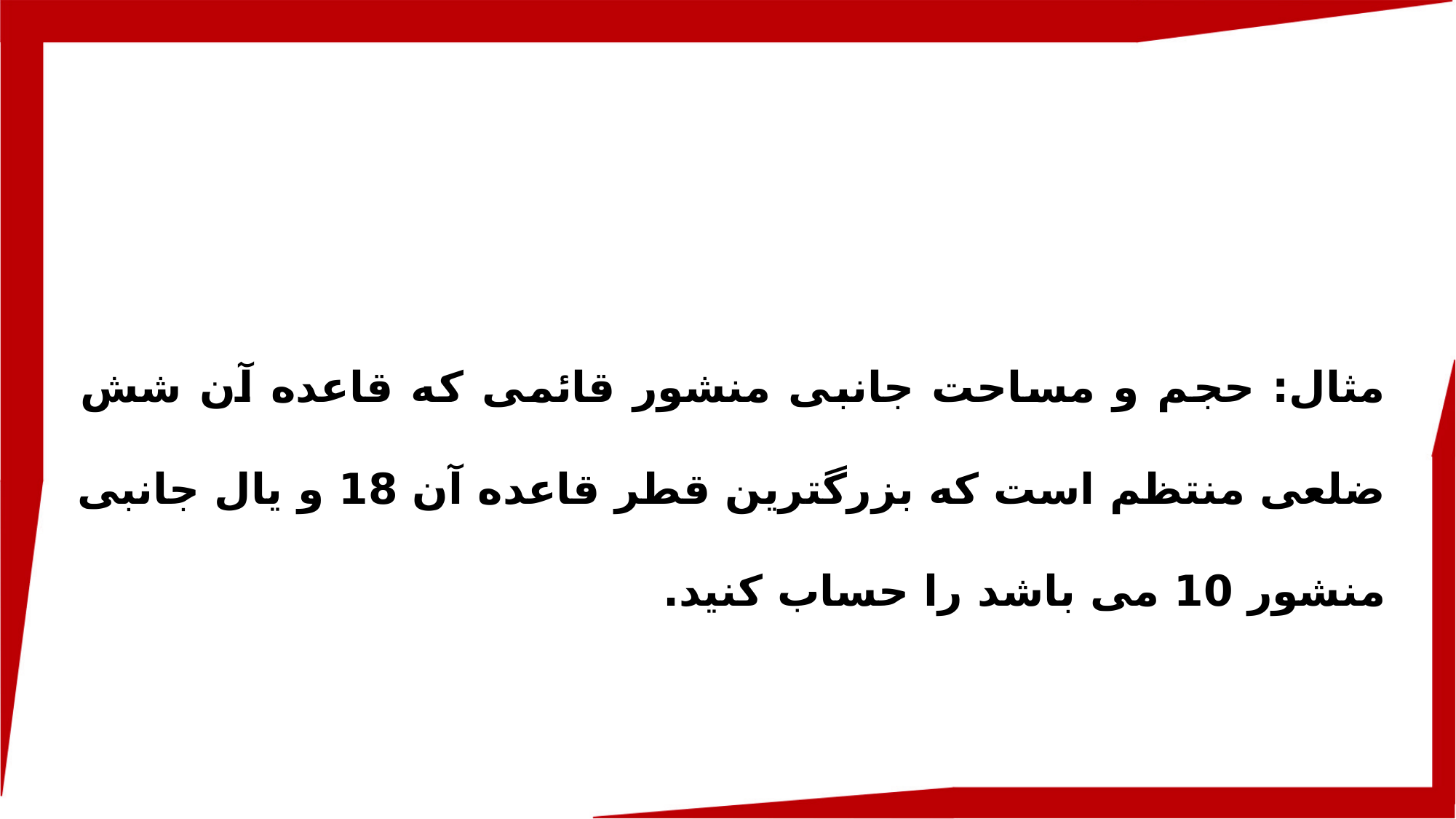

مثال: حجم و مساحت جانبی منشور قائمی که قاعده آن شش ضلعی منتظم است که بزرگترین قطر قاعده آن 18 و یال جانبی منشور 10 می باشد را حساب کنید.